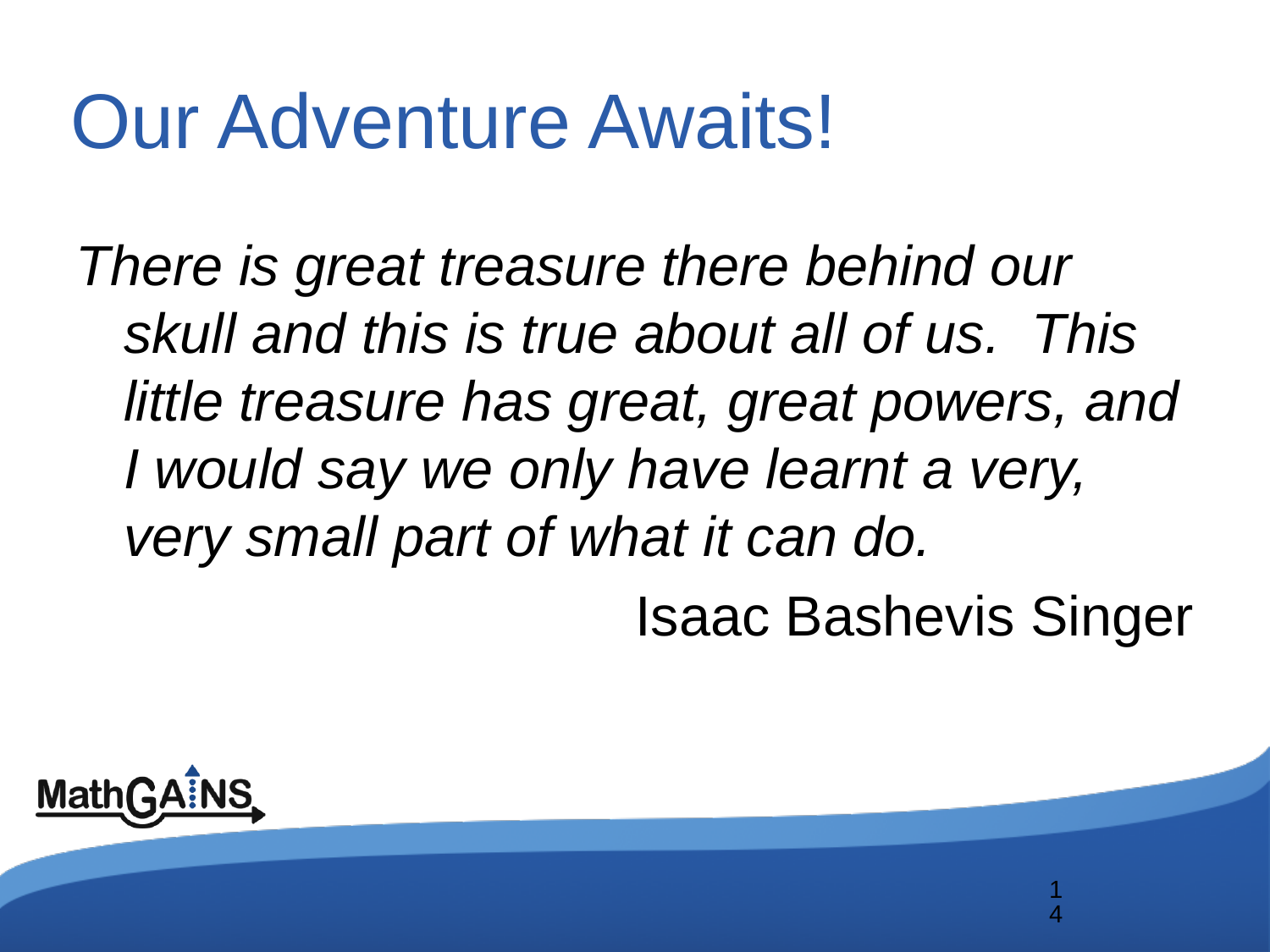

# Our Adventure Awaits!
There is great treasure there behind our skull and this is true about all of us.  This little treasure has great, great powers, and I would say we only have learnt a very, very small part of what it can do.
Isaac Bashevis Singer
14